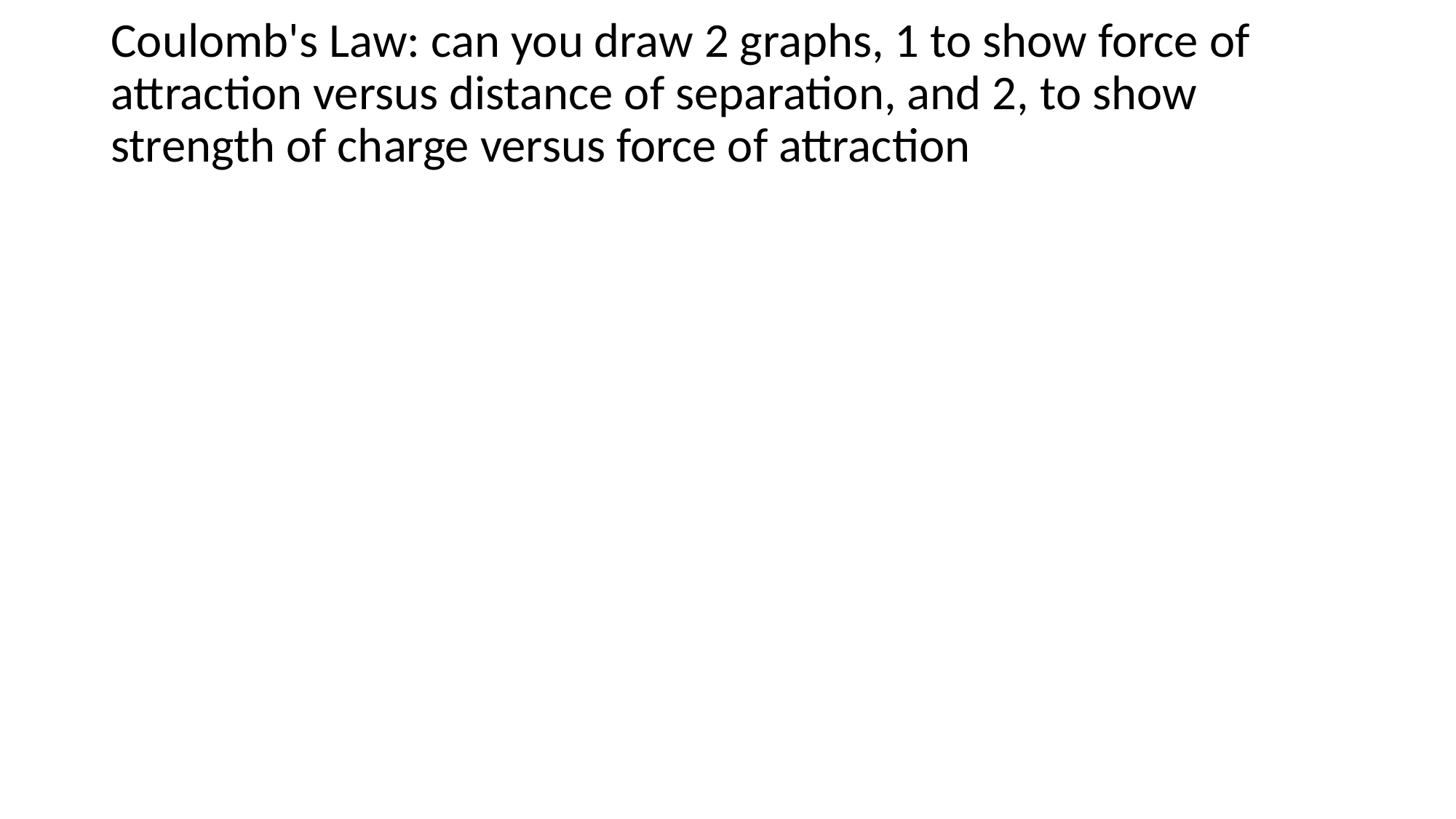

# Coulomb's Law: can you draw 2 graphs, 1 to show force of attraction versus distance of separation, and 2, to show strength of charge versus force of attraction